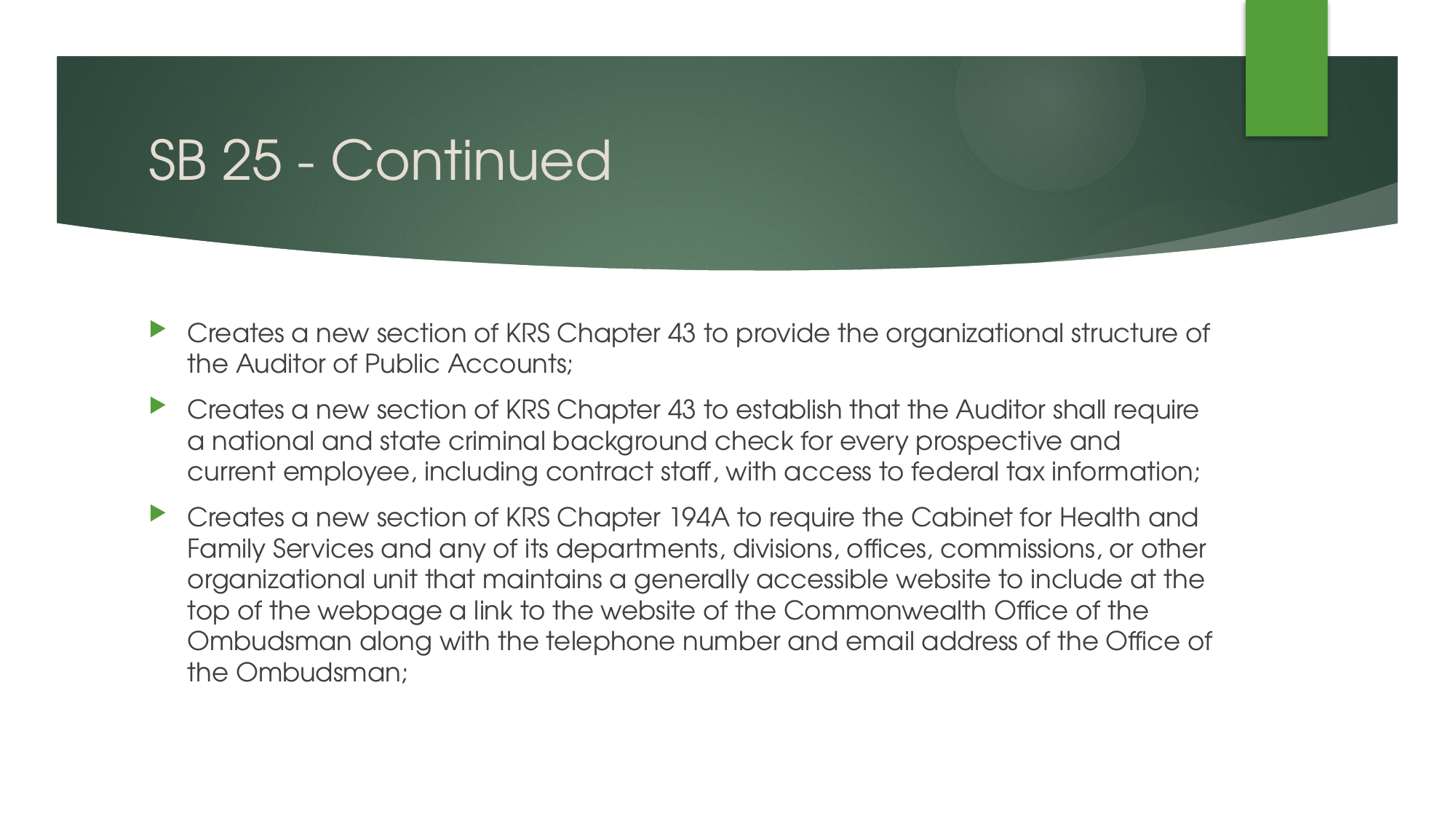

# SB 25 - Continued
Creates a new section of KRS Chapter 43 to provide the organizational structure of the Auditor of Public Accounts;
Creates a new section of KRS Chapter 43 to establish that the Auditor shall require a national and state criminal background check for every prospective and current employee, including contract staff, with access to federal tax information;
Creates a new section of KRS Chapter 194A to require the Cabinet for Health and Family Services and any of its departments, divisions, offices, commissions, or other organizational unit that maintains a generally accessible website to include at the top of the webpage a link to the website of the Commonwealth Office of the Ombudsman along with the telephone number and email address of the Office of the Ombudsman;